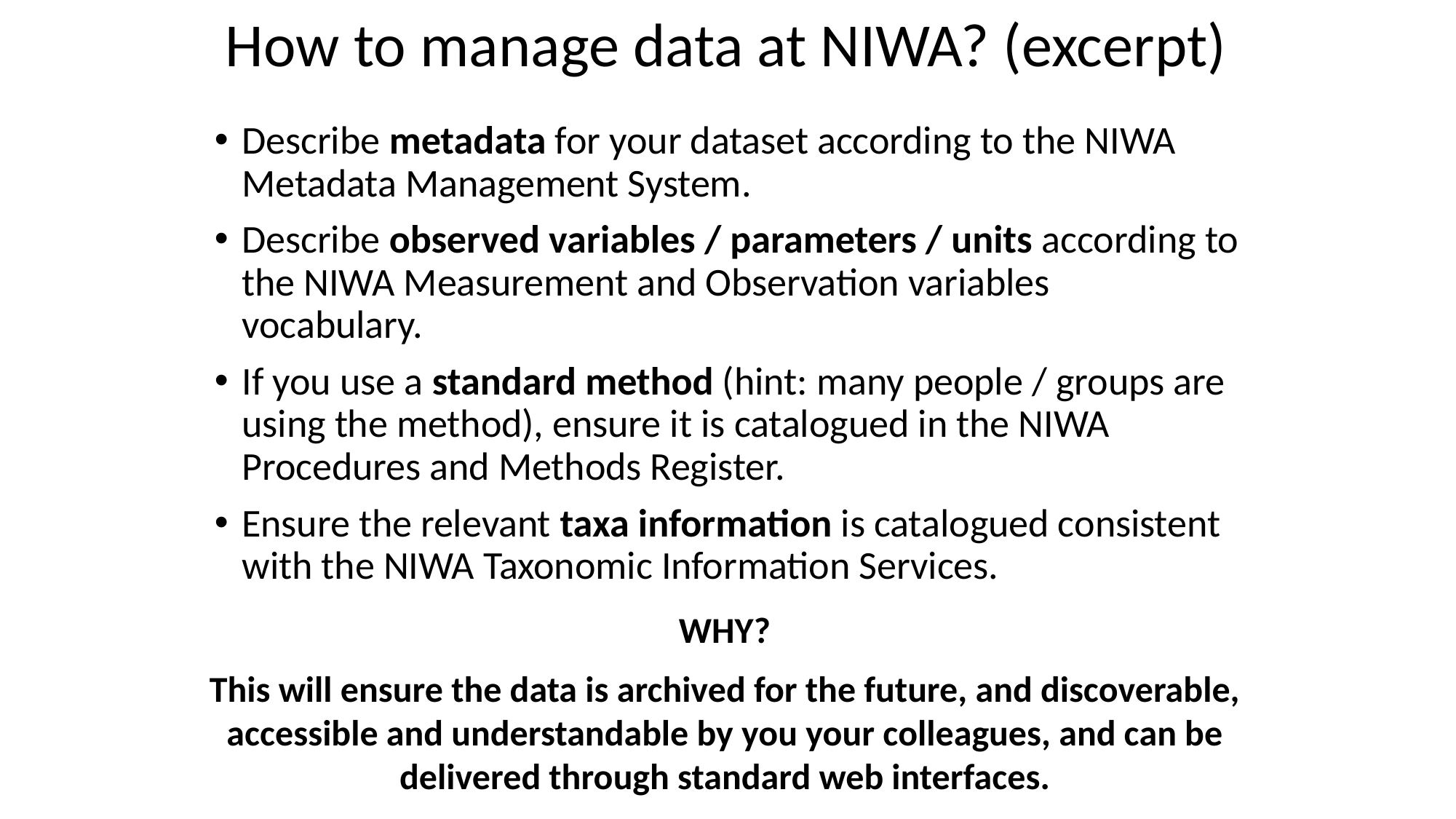

# How to manage data at NIWA? (excerpt)
Describe metadata for your dataset according to the NIWA Metadata Management System.
Describe observed variables / parameters / units according to the NIWA Measurement and Observation variables vocabulary.
If you use a standard method (hint: many people / groups are using the method), ensure it is catalogued in the NIWA Procedures and Methods Register.
Ensure the relevant taxa information is catalogued consistent with the NIWA Taxonomic Information Services.

WHY?
This will ensure the data is archived for the future, and discoverable, accessible and understandable by you your colleagues, and can be delivered through standard web interfaces.